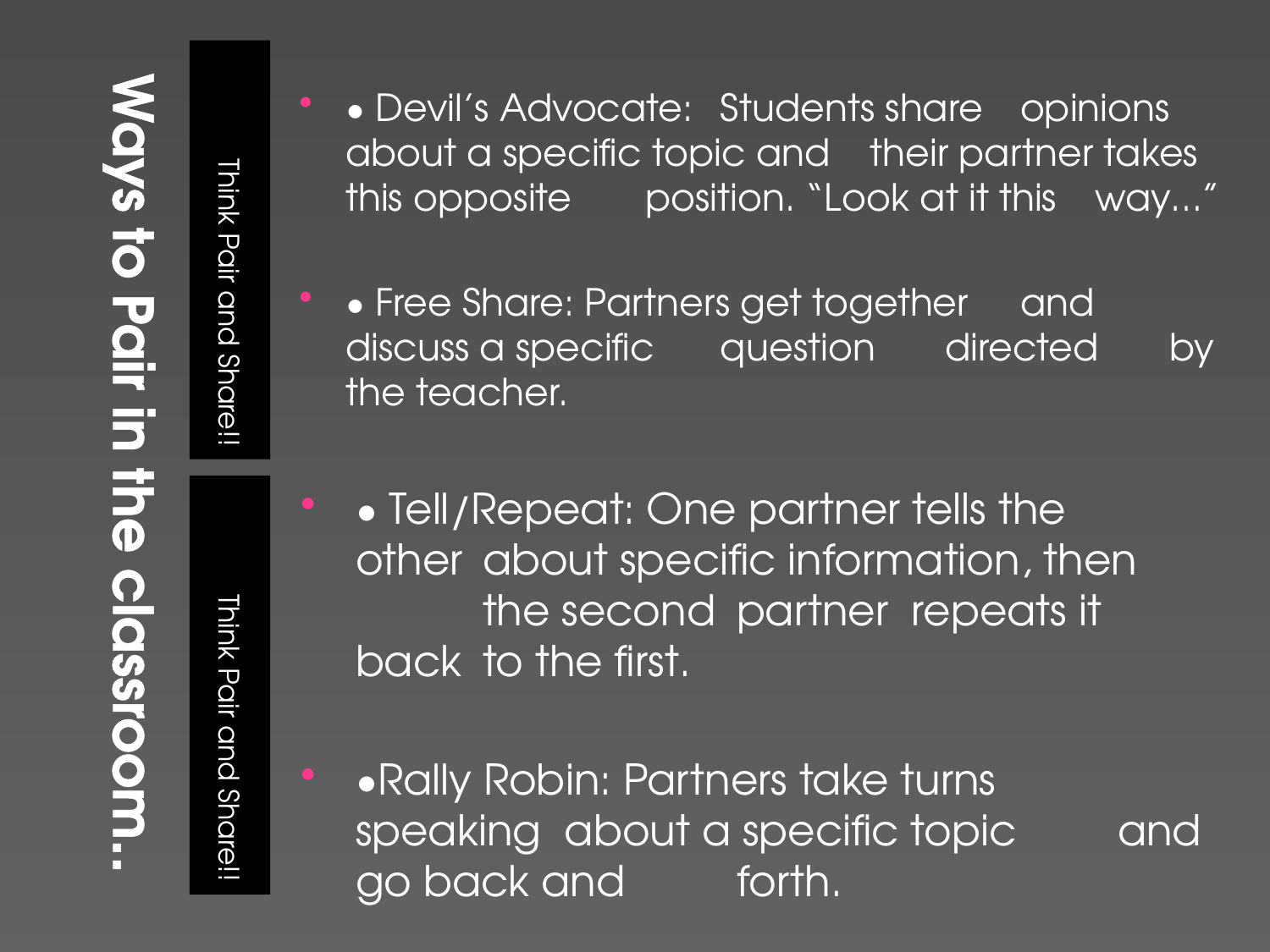

# Ways to Pair in the classroom..
Think Pair and Share!!

• Devil’s Advocate: 	Students share 	opinions about a specific topic and 	their partner takes this opposite 	position. “Look at it this 	way…”

• Free Share: Partners get together 	and 	discuss a specific 	question 	directed 	by the teacher.

Think Pair and Share!!
• Tell/Repeat: One partner tells the 	other 	about specific information, then 	the second 	partner  repeats it 	back 	to the first.

•Rally Robin: Partners take turns 	speaking  about a specific topic 	and go back and 	forth.